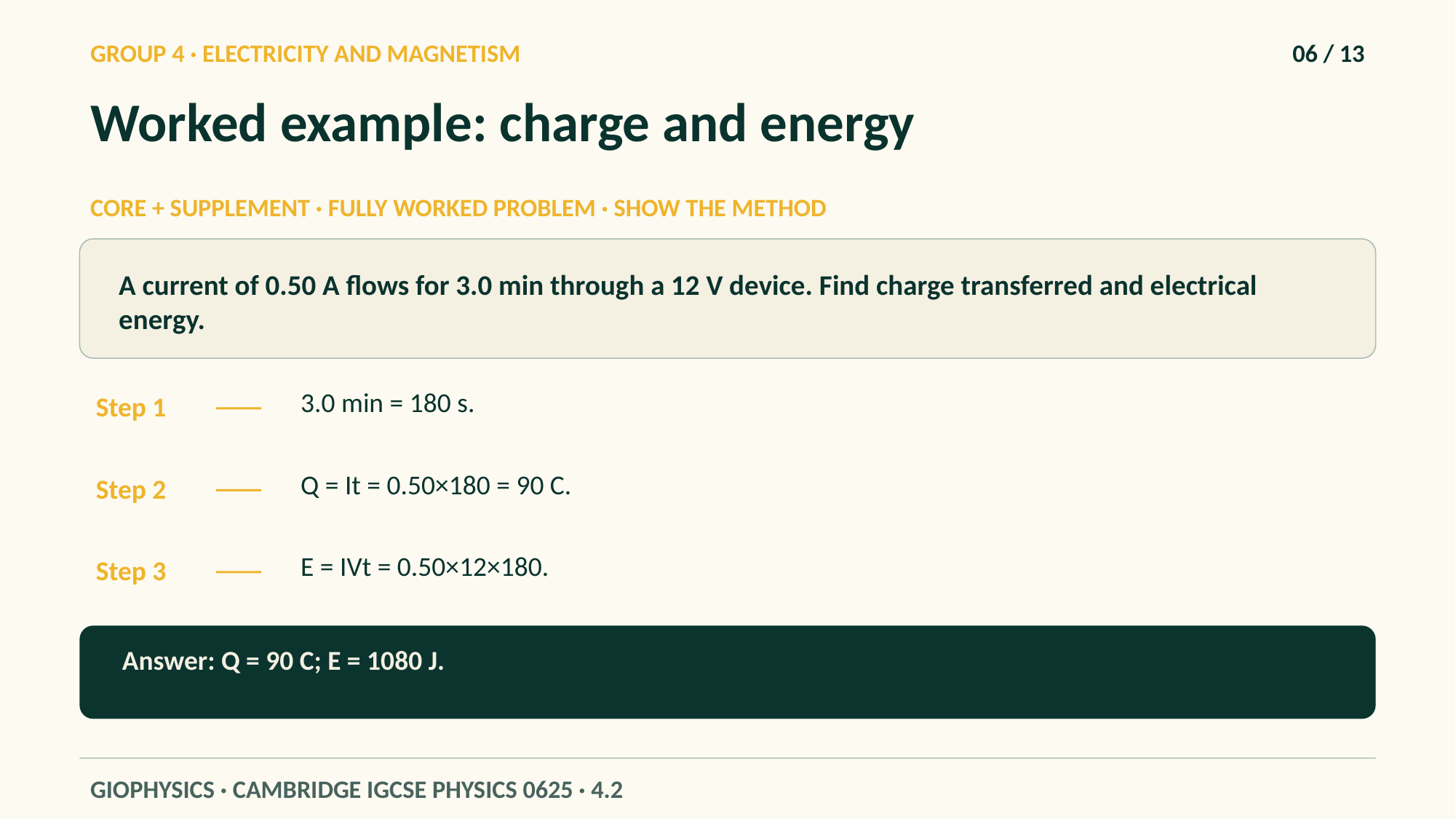

GROUP 4 · ELECTRICITY AND MAGNETISM
06 / 13
Worked example: charge and energy
CORE + SUPPLEMENT · FULLY WORKED PROBLEM · SHOW THE METHOD

A current of 0.50 A flows for 3.0 min through a 12 V device. Find charge transferred and electrical energy.
3.0 min = 180 s.
Step 1

Q = It = 0.50×180 = 90 C.
Step 2

E = IVt = 0.50×12×180.
Step 3

Answer: Q = 90 C; E = 1080 J.

GIOPHYSICS · CAMBRIDGE IGCSE PHYSICS 0625 · 4.2